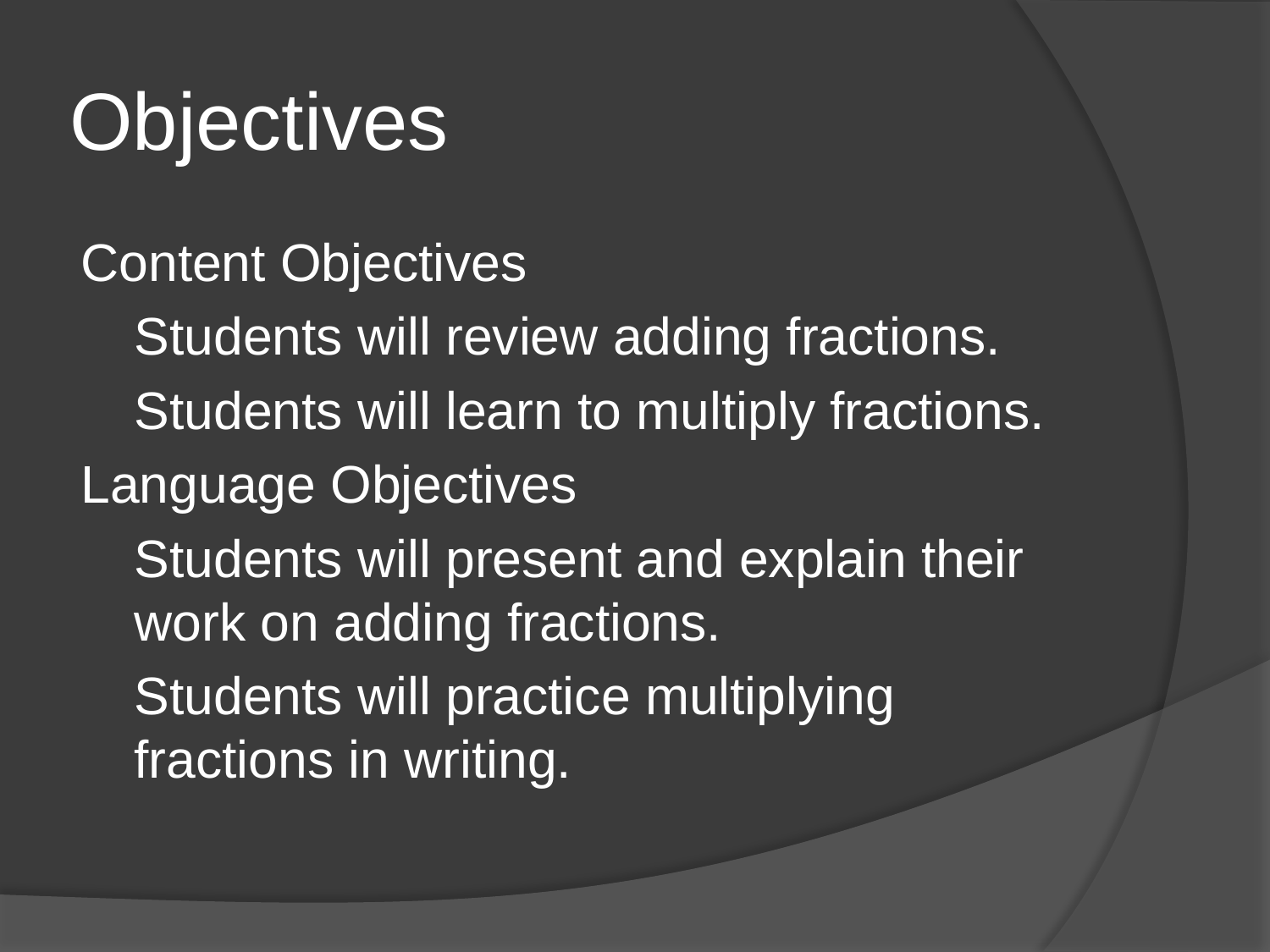

# Objectives
Content Objectives
	Students will review adding fractions.
	Students will learn to multiply fractions.
Language Objectives
	Students will present and explain their work on adding fractions.
	Students will practice multiplying fractions in writing.